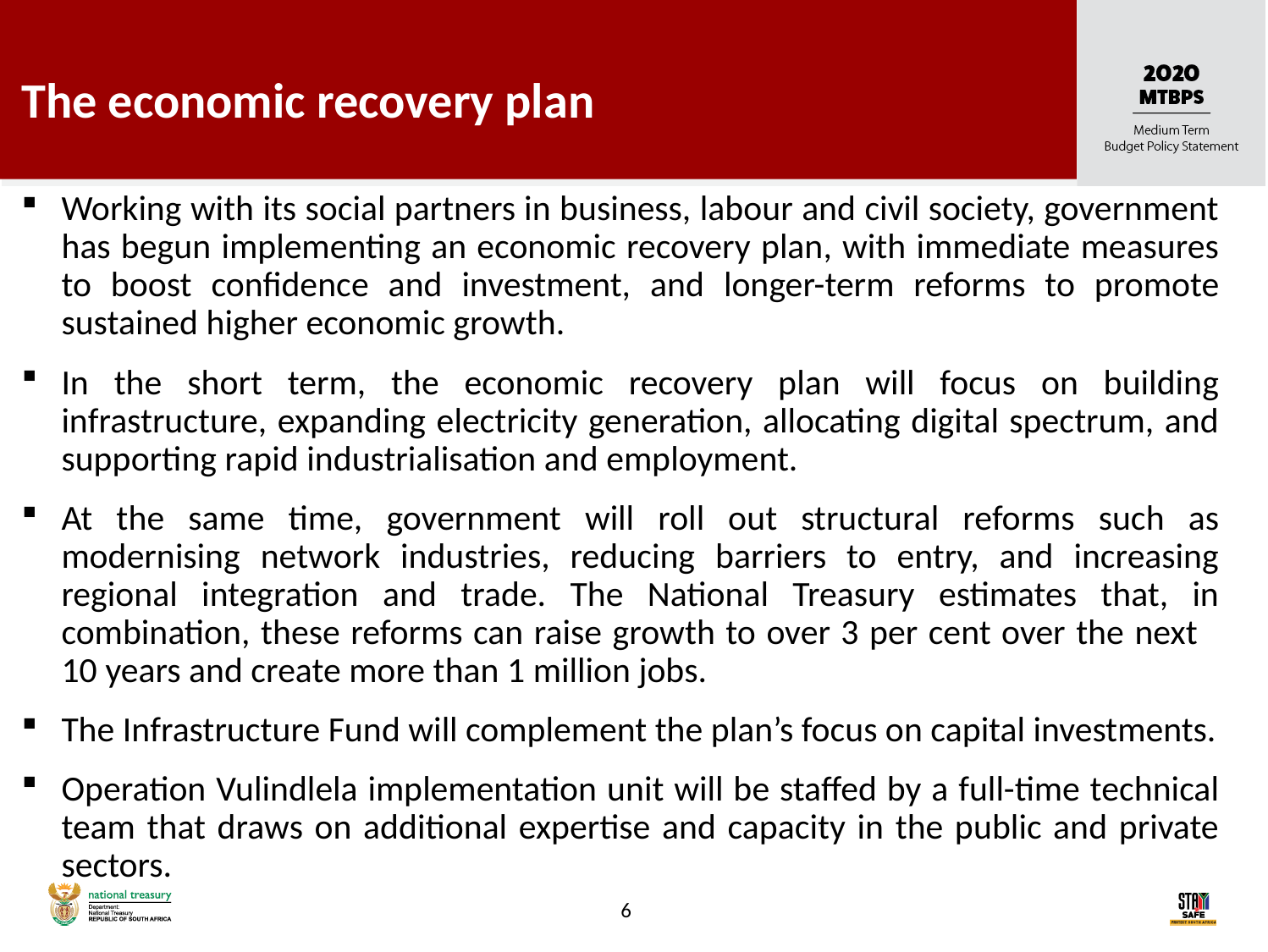

The economic recovery plan
Working with its social partners in business, labour and civil society, government has begun implementing an economic recovery plan, with immediate measures to boost confidence and investment, and longer-term reforms to promote sustained higher economic growth.
In the short term, the economic recovery plan will focus on building infrastructure, expanding electricity generation, allocating digital spectrum, and supporting rapid industrialisation and employment.
At the same time, government will roll out structural reforms such as modernising network industries, reducing barriers to entry, and increasing regional integration and trade. The National Treasury estimates that, in combination, these reforms can raise growth to over 3 per cent over the next   10 years and create more than 1 million jobs.
The Infrastructure Fund will complement the plan’s focus on capital investments.
Operation Vulindlela implementation unit will be staffed by a full-time technical team that draws on additional expertise and capacity in the public and private sectors.
6